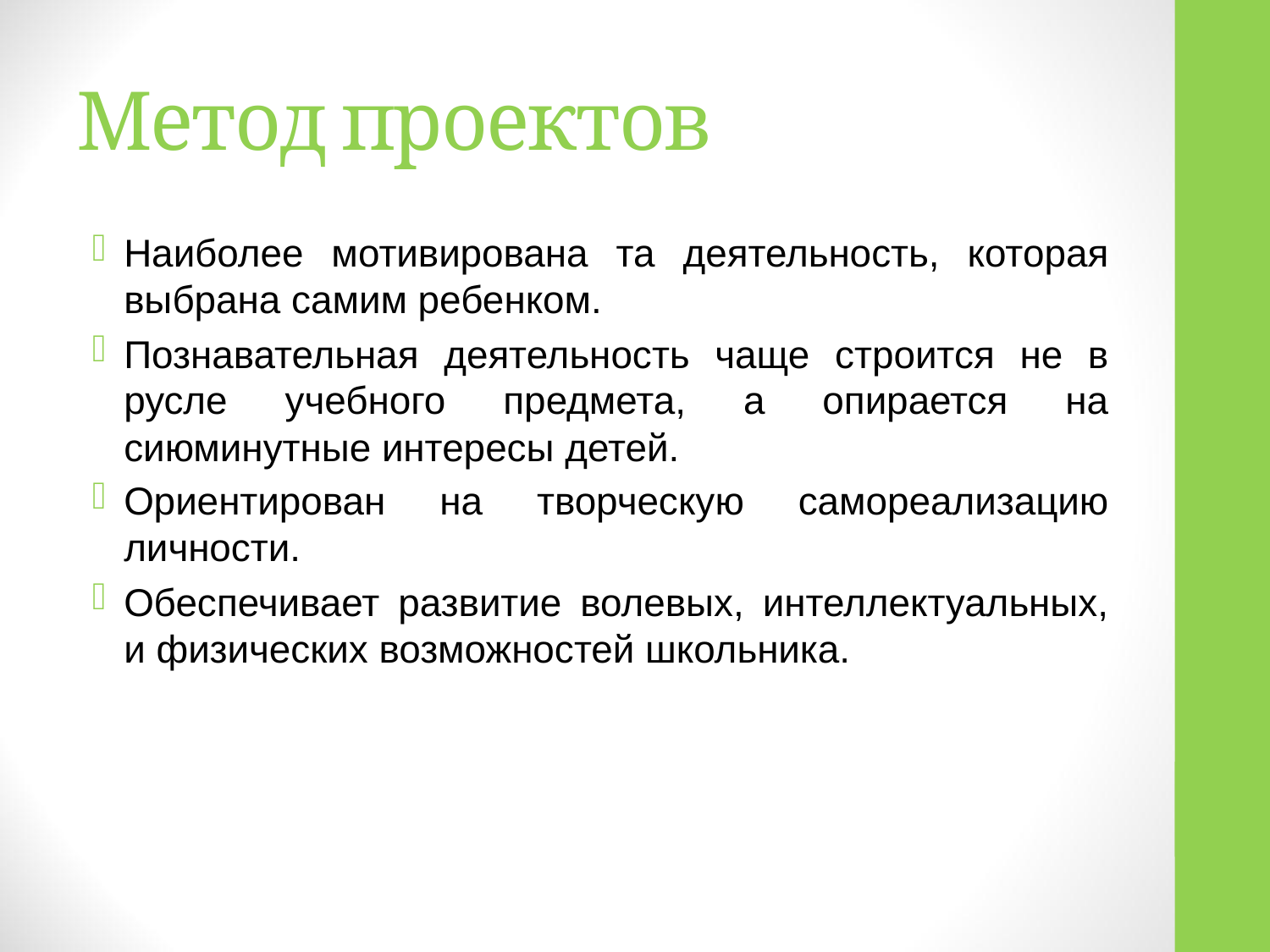

# Метод проектов
Наиболее мотивирована та деятельность, которая выбрана самим ребенком.
Познавательная деятельность чаще строится не в русле учебного предмета, а опирается на сиюминутные интересы детей.
Ориентирован на творческую самореализацию личности.
Обеспечивает развитие волевых, интеллектуальных, и физических возможностей школьника.